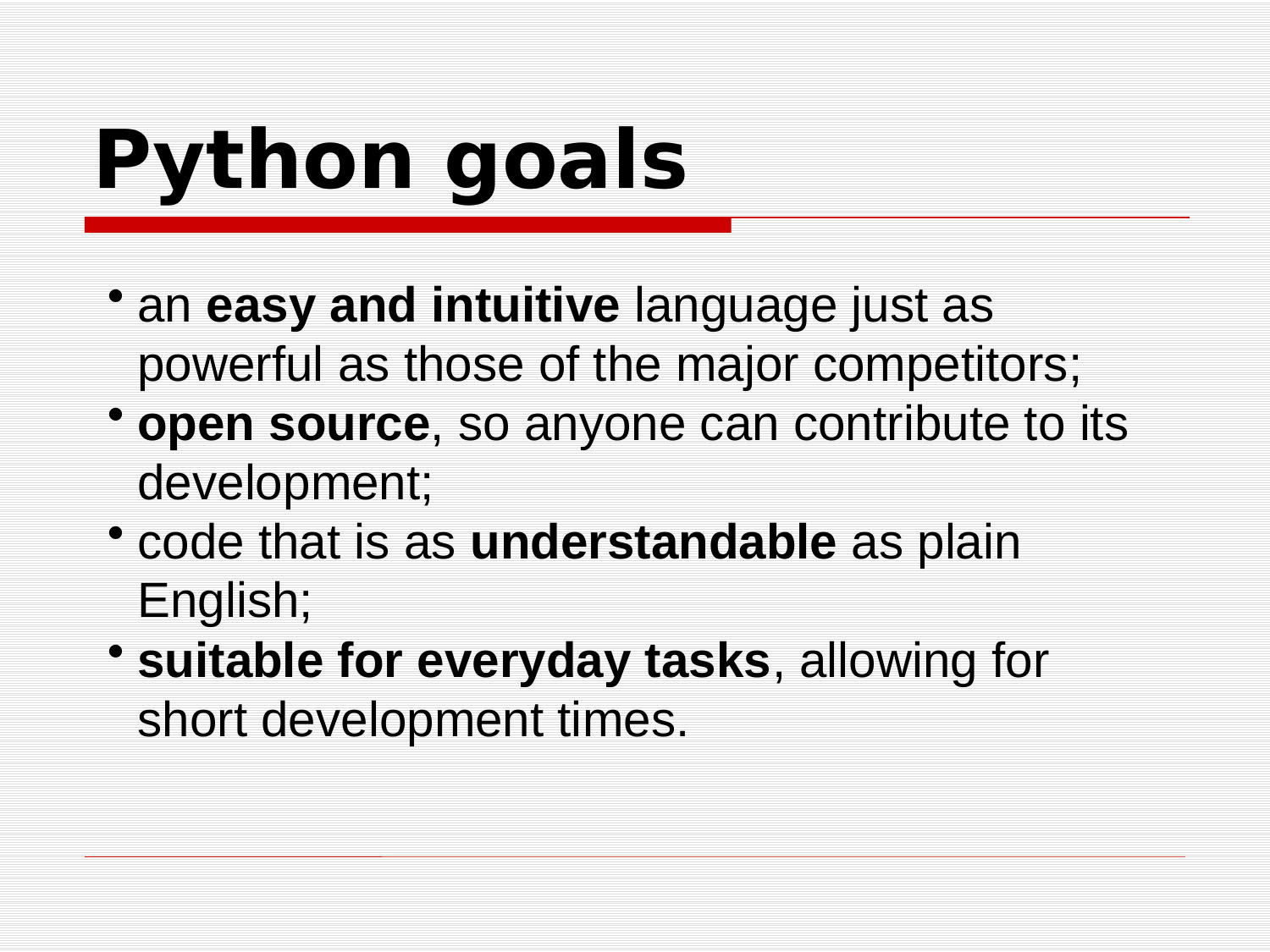

Python goals
an easy and intuitive language just as powerful as those of the major competitors;
open source, so anyone can contribute to its development;
code that is as understandable as plain English;
suitable for everyday tasks, allowing for short development times.